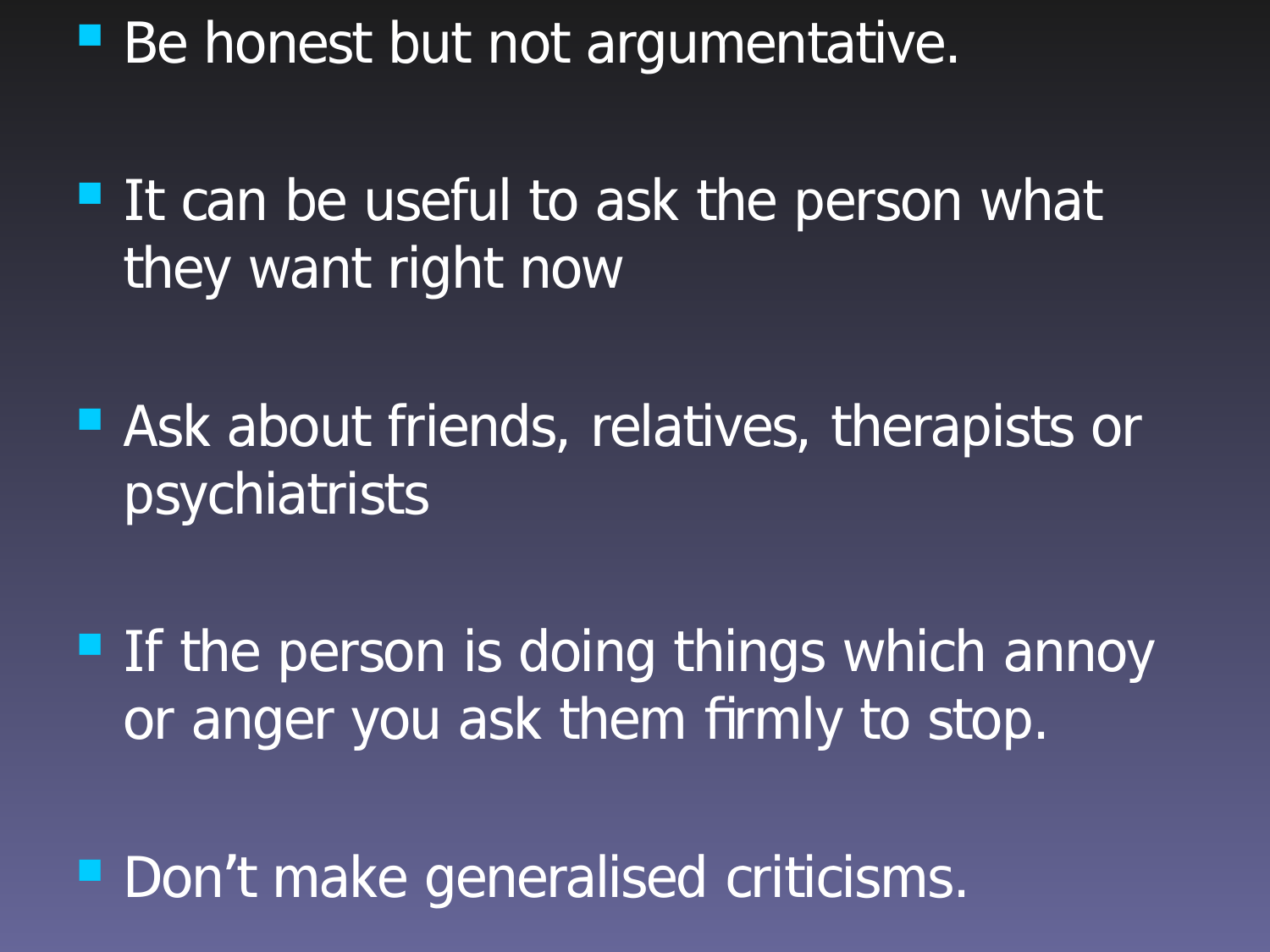

Be honest but not argumentative.

It can be useful to ask the person what they want right now

Ask about friends, relatives, therapists or psychiatrists

If the person is doing things which annoy or anger you ask them firmly to stop.

Don’t make generalised criticisms.